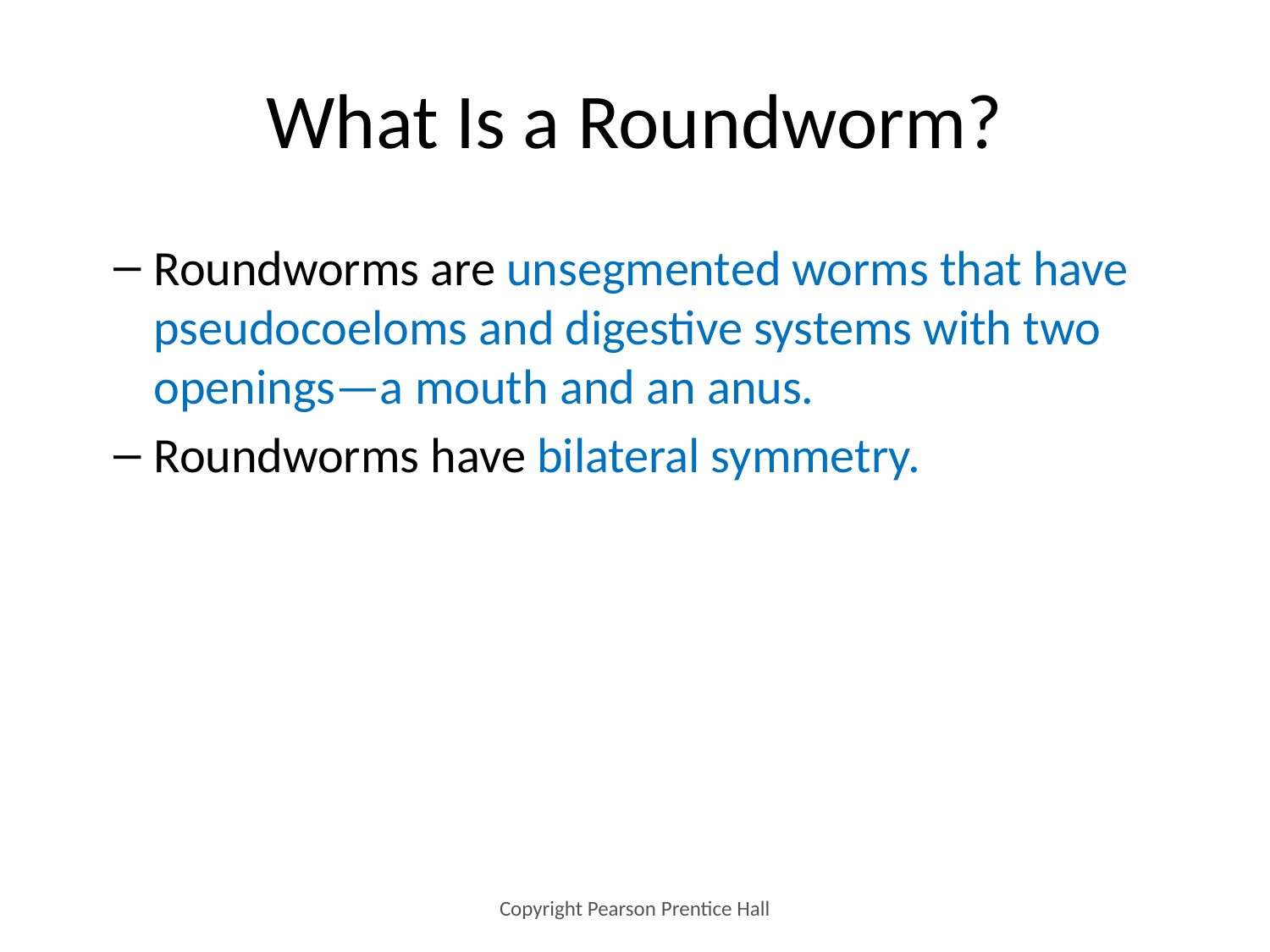

# What Is a Roundworm?

Roundworms are unsegmented worms that have pseudocoeloms and digestive systems with two openings—a mouth and an anus.
Roundworms have bilateral symmetry.

Copyright Pearson Prentice Hall